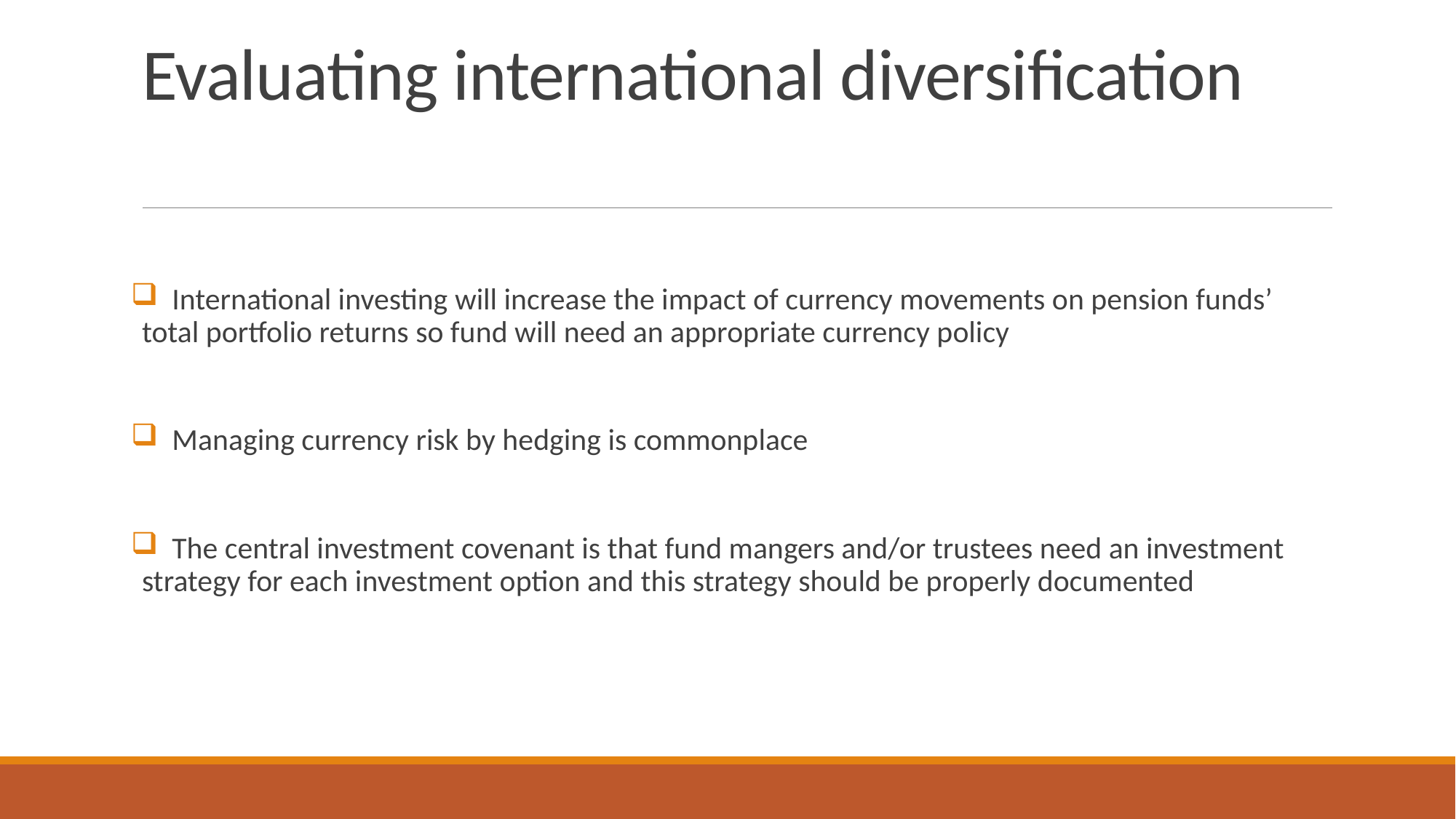

# Evaluating international diversification

  International investing will increase the impact of currency movements on pension funds’ total portfolio returns so fund will need an appropriate currency policy

  Managing currency risk by hedging is commonplace

  The central investment covenant is that fund mangers and/or trustees need an investment strategy for each investment option and this strategy should be properly documented